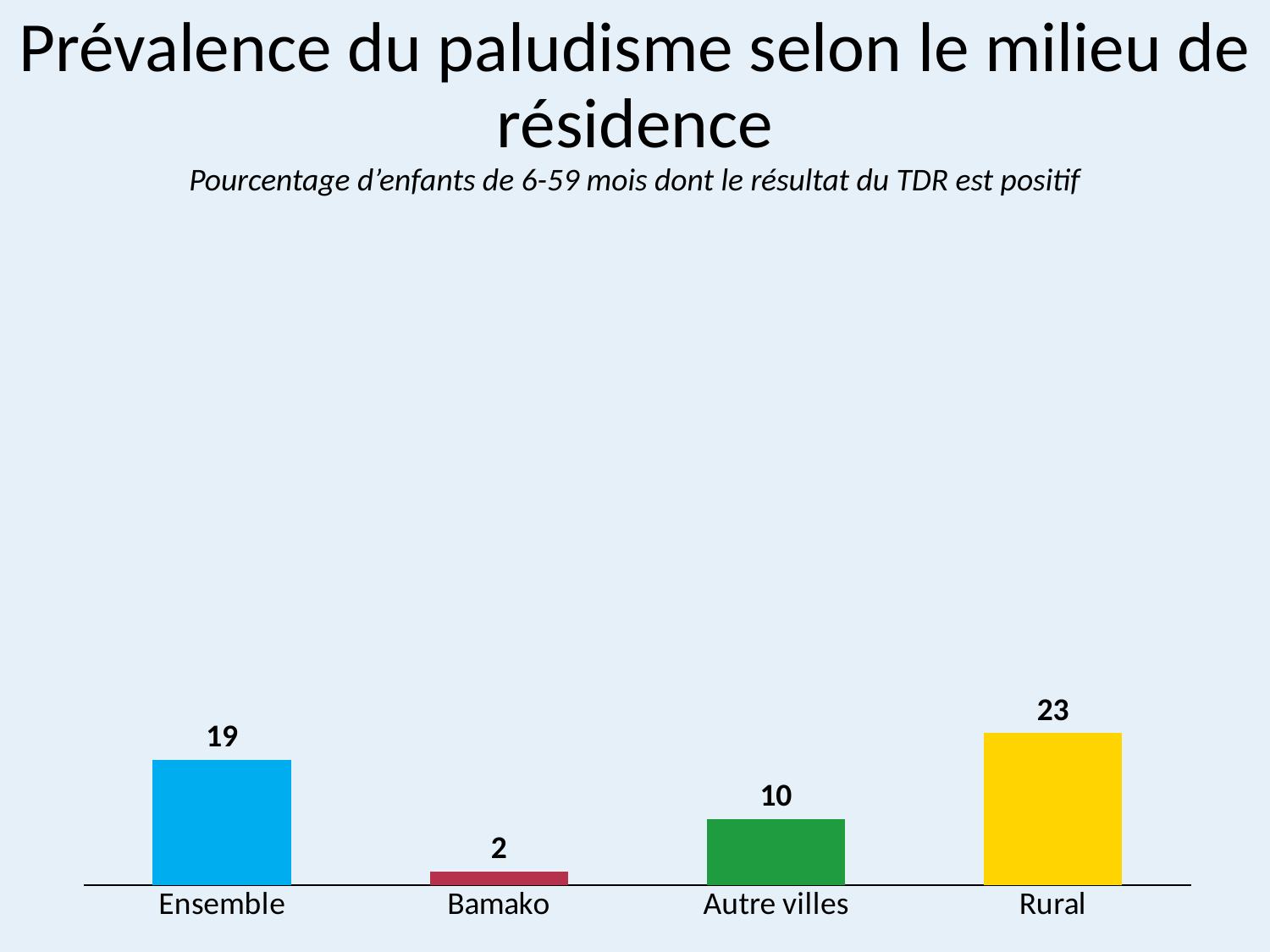

# Prévalence du paludisme selon le milieu de résidence
Pourcentage d’enfants de 6-59 mois dont le résultat du TDR est positif

### Chart

| Category | Series 1 |
|---|---|
| Ensemble | 19.0 |
| Bamako | 2.0 |
| Autre villes | 10.0 |
| Rural | 23.0 |